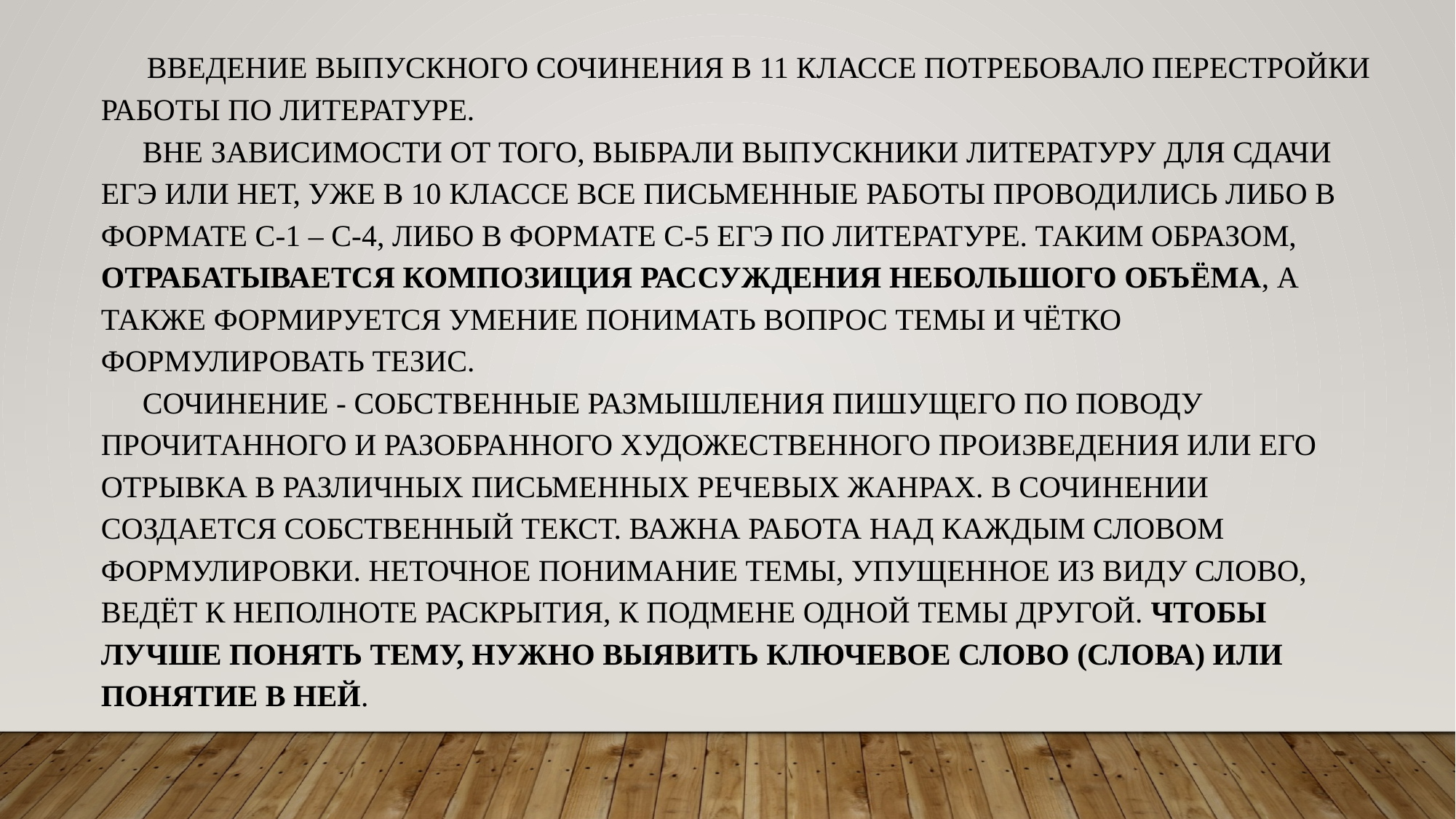

Введение выпускного сочинения в 11 классе потребовало перестройки работы по литературе.
      Вне зависимости от того, выбрали выпускники литературу для сдачи ЕГЭ или нет, уже в 10 классе все письменные работы проводились либо в формате С-1 – С-4, либо в формате С-5 ЕГЭ по литературе. Таким образом, отрабатывается композиция рассуждения небольшого объёма, а также формируется умение понимать вопрос темы и чётко формулировать тезис.
      Сочинение - собственные размышления пишущего по поводу прочитанного и разобранного художественного произведения или его отрывка в различных письменных речевых жанрах. В сочинении создается собственный текст. Важна работа над каждым словом формулировки. Неточное понимание темы, упущенное из виду слово, ведёт к неполноте раскрытия, к подмене одной темы другой. Чтобы лучше понять тему, нужно выявить ключевое слово (слова) или понятие в ней.